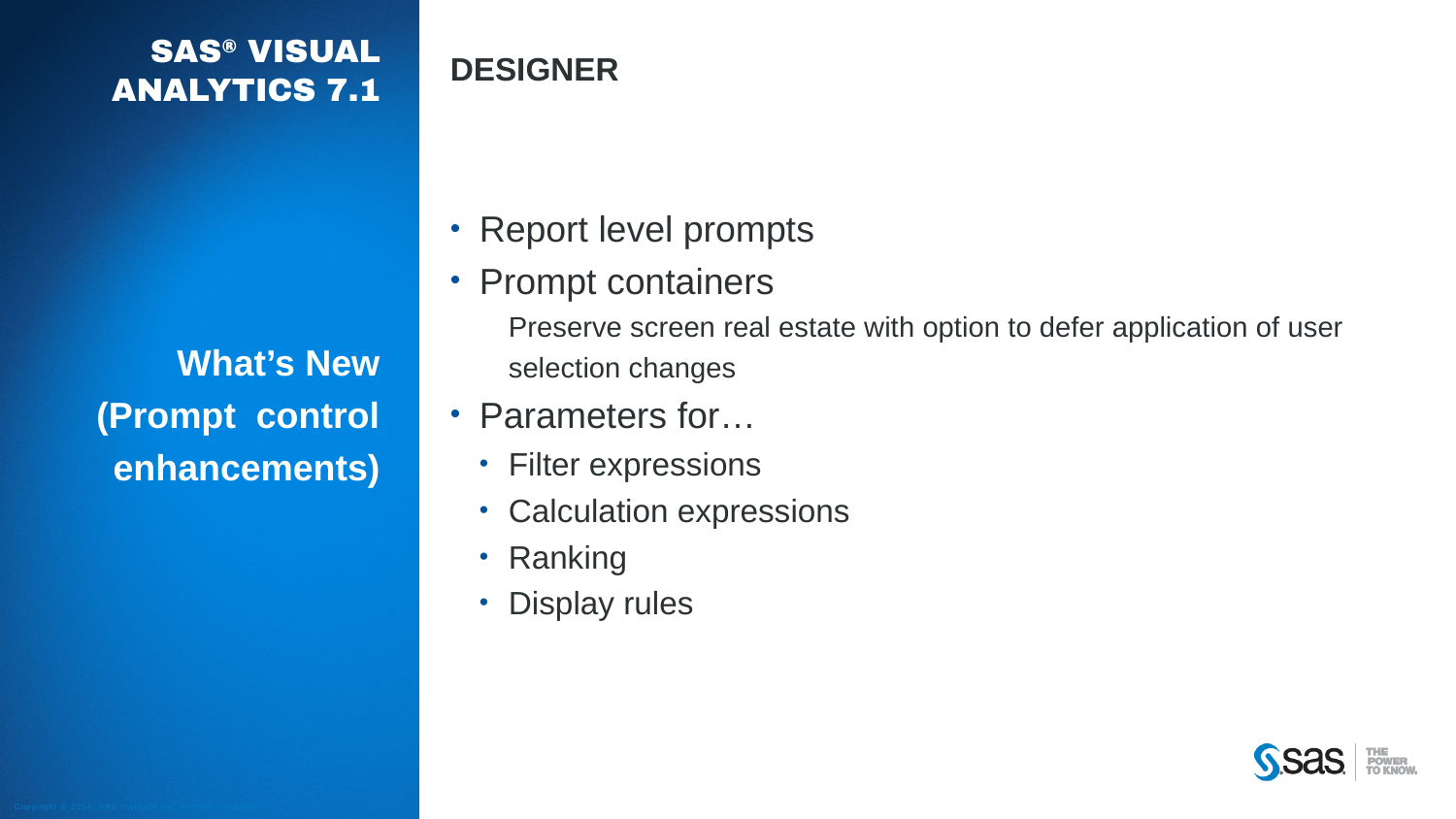

# SAS® Visual Analytics 7.1
Designer
Report level prompts
Prompt containers
Preserve screen real estate with option to defer application of user selection changes
Parameters for…
Filter expressions
Calculation expressions
Ranking
Display rules
What’s New
(Prompt  control enhancements)